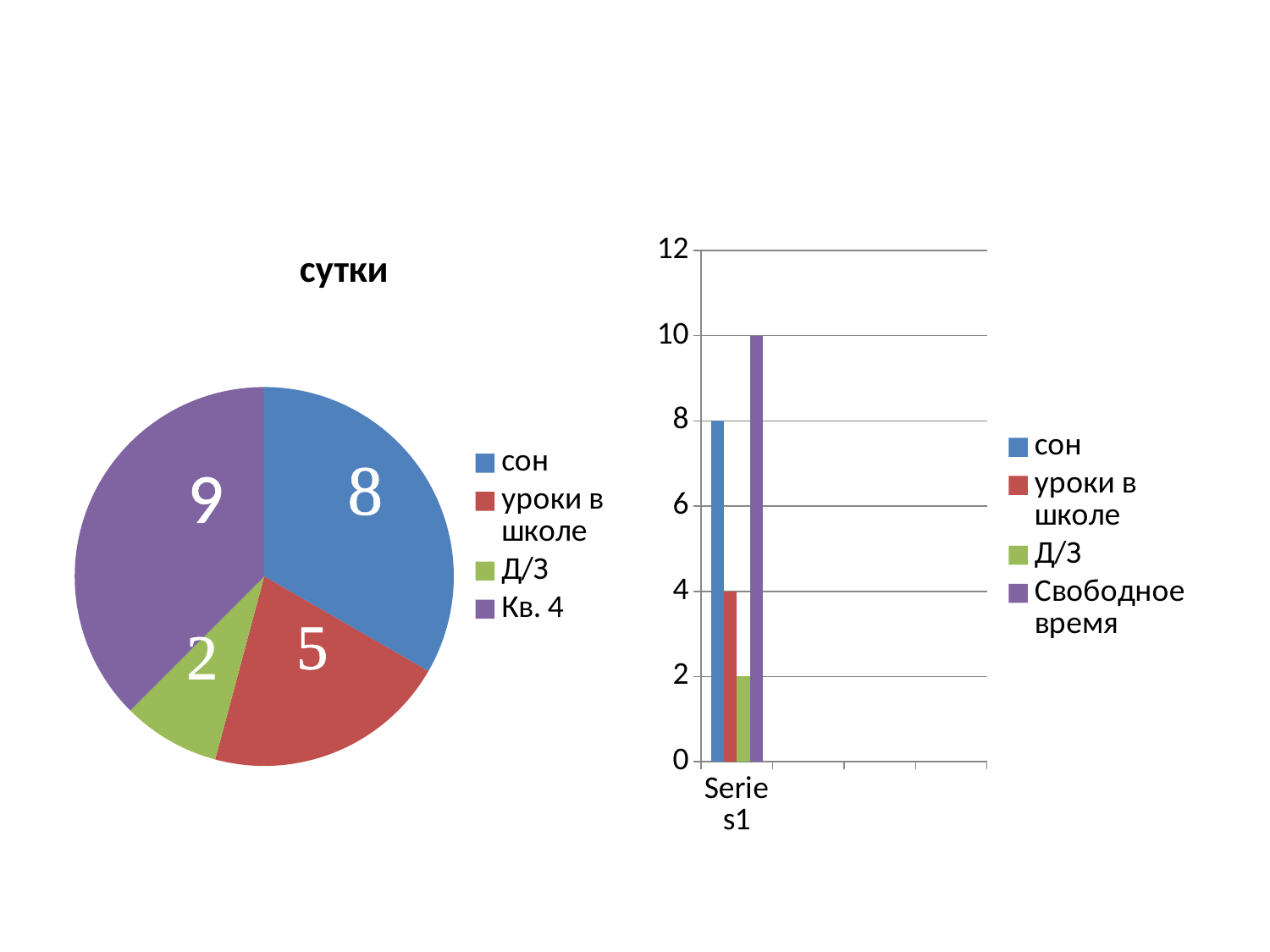

#

### Chart:

| Category | сутки |
|---|---|
| сон | 8.0 |
| уроки в школе | 5.0 |
| Д/З | 2.0 |
| Кв. 4 | 9.0 |

### Chart

| Category | сон | уроки в школе | Д/З | Свободное время |
|---|---|---|---|---|
|  | 8.0 | 4.0 | 2.0 | 10.0 |
|  | None | None | None | None |
|  | None | None | None | None |
|  | None | None | None | None |
9